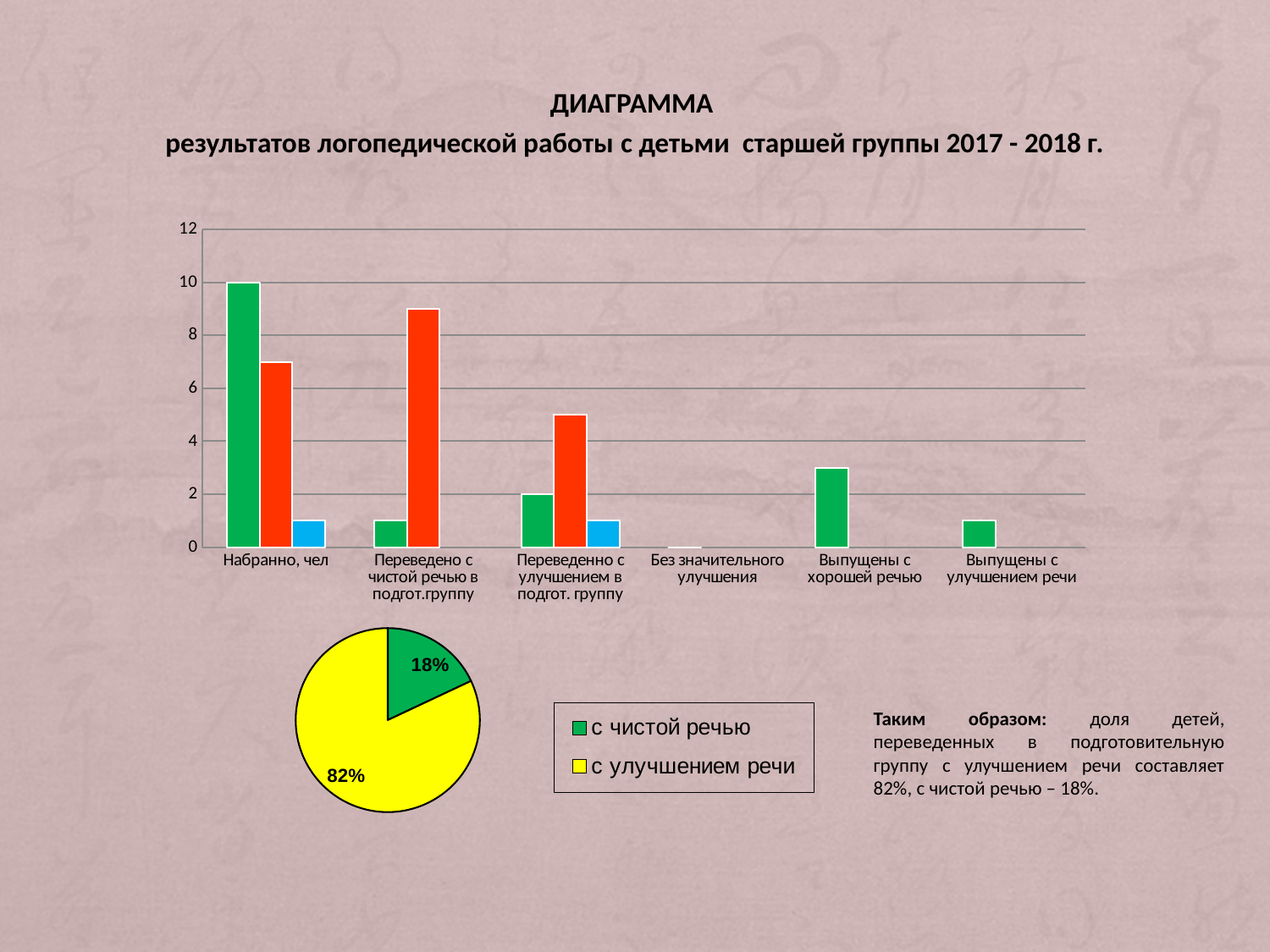

ДИАГРАММА
результатов логопедической работы с детьми  старшей группы 2017 - 2018 г.

### Chart

| Category | ОНР - 3 | ФФНР | ОНР - 1 |
|---|---|---|---|
| Набранно, чел | 10.0 | 7.0 | 1.0 |
| Переведено с чистой речью в подгот.группу | 1.0 | 9.0 | None |
| Переведенно с улучшением в подгот. группу | 2.0 | 5.0 | 1.0 |
| Без значительного улучшения | 0.0 | None | None |
| Выпущены с хорошей речью | 3.0 | None | None |
| Выпущены с улучшением речи | 1.0 | None | None |

### Chart

| Category | Количество детей |
|---|---|
| с чистой речью | 0.18000000000000005 |
| с улучшением речи | 0.8200000000000002 |
Таким образом: доля детей, переведенных в подготовительную группу с улучшением речи составляет 82%, с чистой речью – 18%.